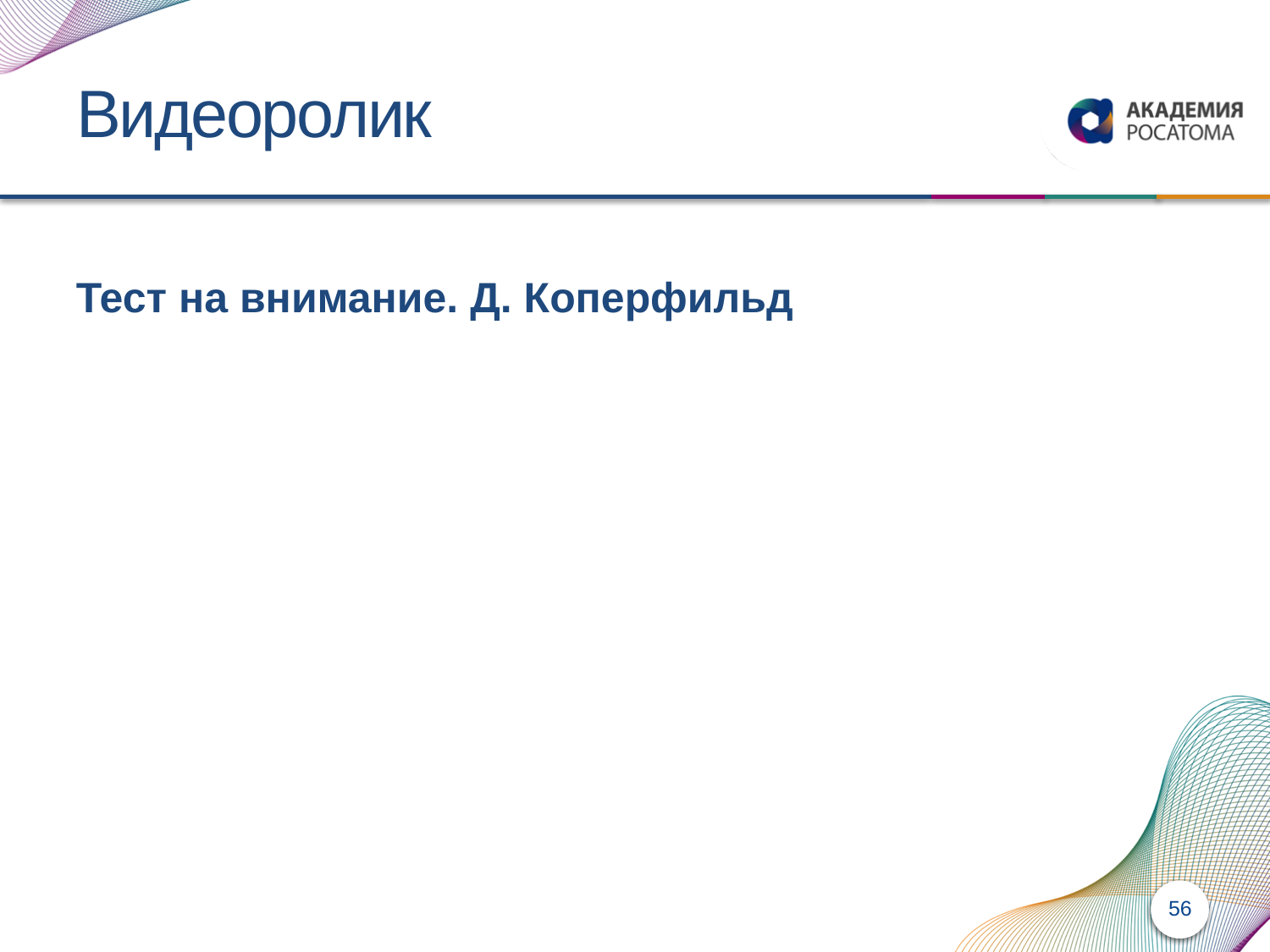

# Видеоролик
Тест на внимание. Д. Коперфильд
56